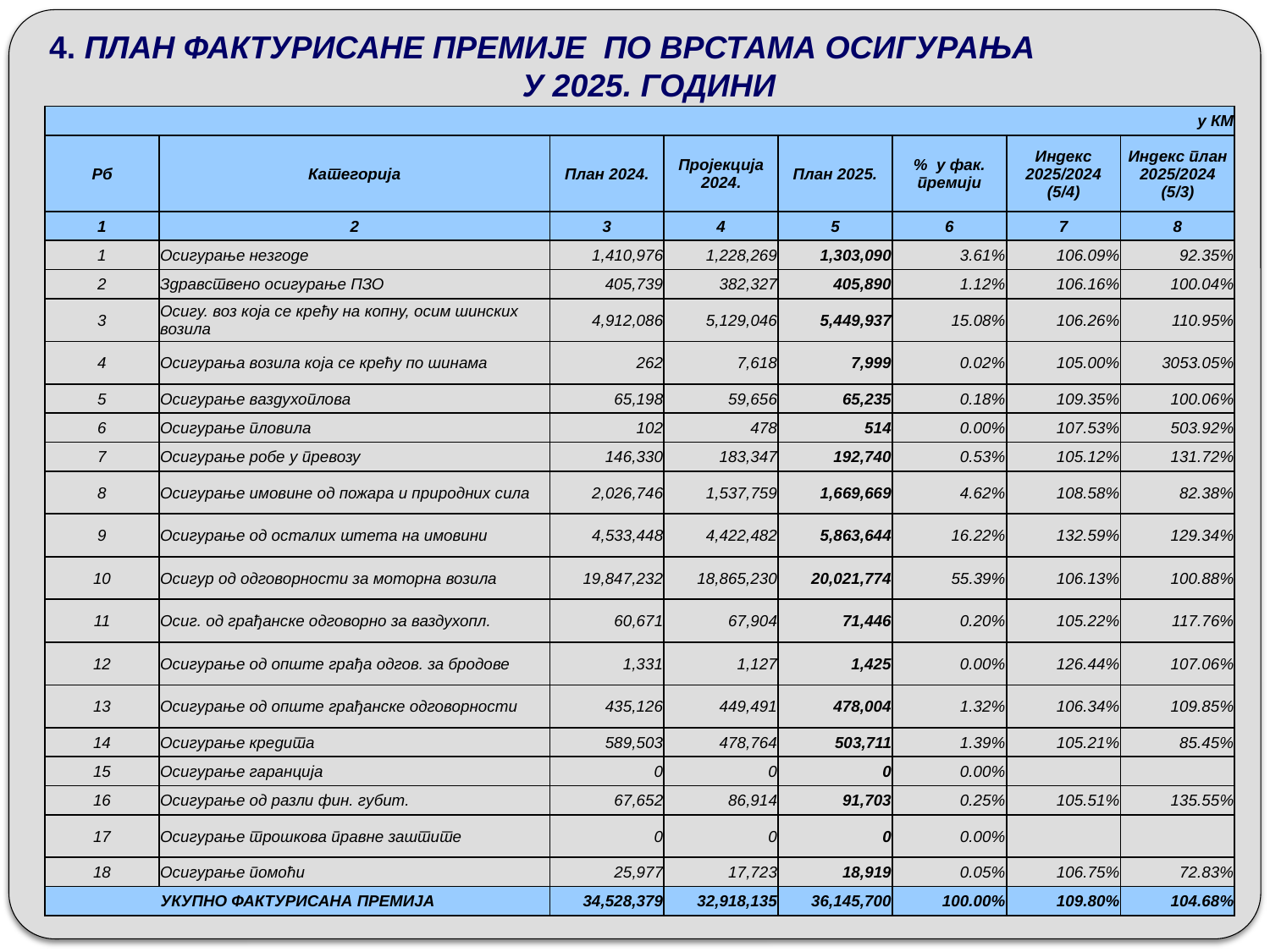

# 4. ПЛАН ФАКТУРИСАНЕ ПРЕМИЈЕ  ПО ВРСТАМА ОСИГУРАЊА                         У 2025. ГОДИНИ
| у КМ |  |  |  |  |  |  |  |
| --- | --- | --- | --- | --- | --- | --- | --- |
| Рб | Категорија | План 2024. | Пројекција 2024. | План 2025. | % у фак. премији | Индекс 2025/2024 (5/4) | Индекс план 2025/2024 (5/3) |
| 1 | 2 | 3 | 4 | 5 | 6 | 7 | 8 |
| 1 | Осигурање незгоде | 1,410,976 | 1,228,269 | 1,303,090 | 3.61% | 106.09% | 92.35% |
| 2 | Здравствено осигурање ПЗО | 405,739 | 382,327 | 405,890 | 1.12% | 106.16% | 100.04% |
| 3 | Осигу. воз која се крећу на копну, осим шинских возила | 4,912,086 | 5,129,046 | 5,449,937 | 15.08% | 106.26% | 110.95% |
| 4 | Осигурања возила која се крећу по шинама | 262 | 7,618 | 7,999 | 0.02% | 105.00% | 3053.05% |
| 5 | Осигурање ваздухоплова | 65,198 | 59,656 | 65,235 | 0.18% | 109.35% | 100.06% |
| 6 | Осигурање пловила | 102 | 478 | 514 | 0.00% | 107.53% | 503.92% |
| 7 | Осигурање робе у превозу | 146,330 | 183,347 | 192,740 | 0.53% | 105.12% | 131.72% |
| 8 | Осигурање имовине од пожара и природних сила | 2,026,746 | 1,537,759 | 1,669,669 | 4.62% | 108.58% | 82.38% |
| 9 | Осигурање од осталих штета на имовини | 4,533,448 | 4,422,482 | 5,863,644 | 16.22% | 132.59% | 129.34% |
| 10 | Осигур од одговорности за моторна возила | 19,847,232 | 18,865,230 | 20,021,774 | 55.39% | 106.13% | 100.88% |
| 11 | Осиг. од грађанске одговорно за ваздухопл. | 60,671 | 67,904 | 71,446 | 0.20% | 105.22% | 117.76% |
| 12 | Осигурање од опште грађа одгов. за бродове | 1,331 | 1,127 | 1,425 | 0.00% | 126.44% | 107.06% |
| 13 | Осигурање од опште грађанске одговорности | 435,126 | 449,491 | 478,004 | 1.32% | 106.34% | 109.85% |
| 14 | Осигурање кредита | 589,503 | 478,764 | 503,711 | 1.39% | 105.21% | 85.45% |
| 15 | Осигурање гаранција | 0 | 0 | 0 | 0.00% |  |  |
| 16 | Осигурање од разли фин. губит. | 67,652 | 86,914 | 91,703 | 0.25% | 105.51% | 135.55% |
| 17 | Осигурање трошкова правне заштите | 0 | 0 | 0 | 0.00% |  |  |
| 18 | Осигурање помоћи | 25,977 | 17,723 | 18,919 | 0.05% | 106.75% | 72.83% |
| УКУПНО ФАКТУРИСАНА ПРЕМИЈА |  | 34,528,379 | 32,918,135 | 36,145,700 | 100.00% | 109.80% | 104.68% |